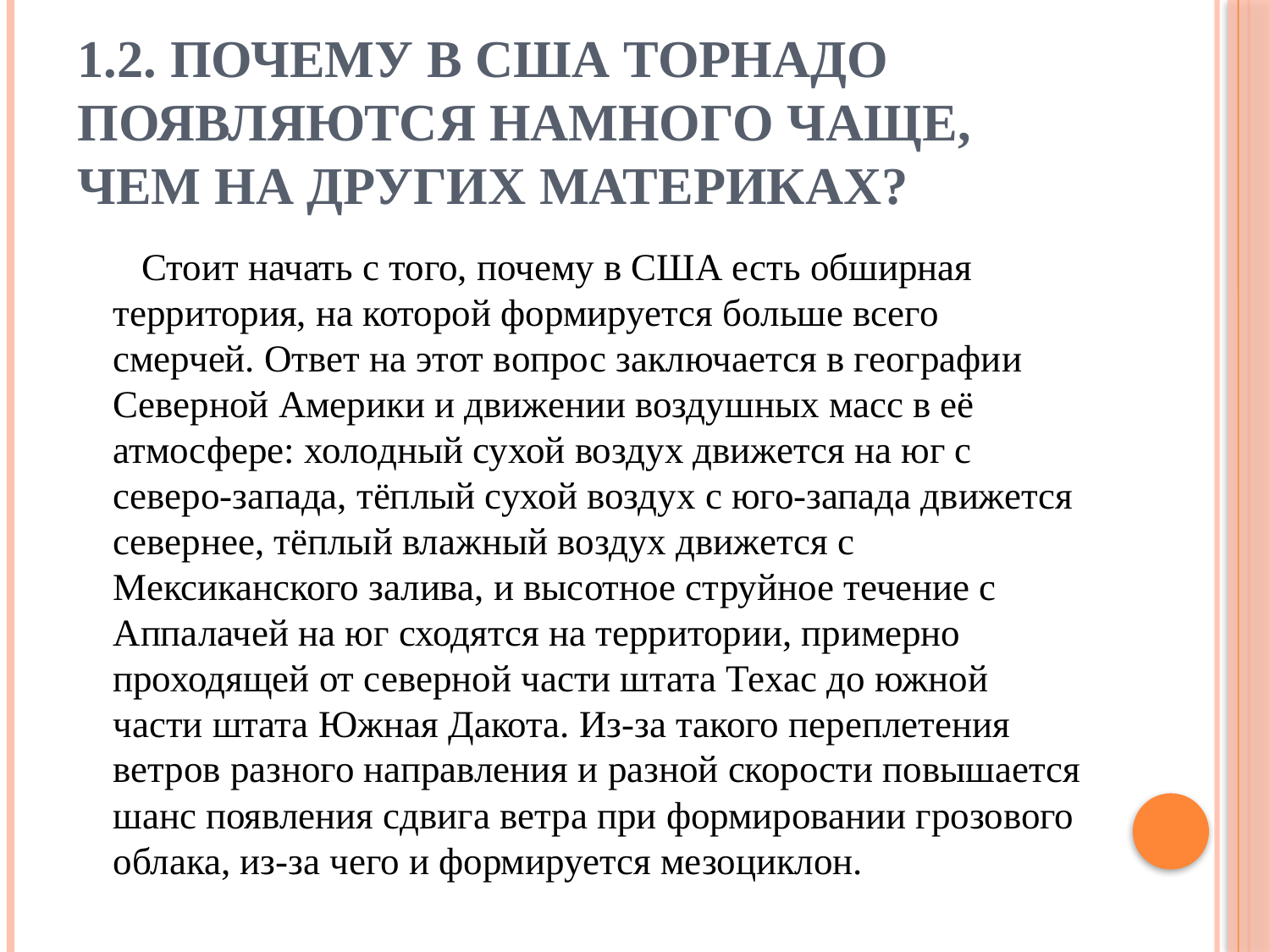

# 1.2. Почему в США торнадо появляются намного чаще, чем на других материках?
	   Стоит начать с того, почему в США есть обширная территория, на которой формируется больше всего смерчей. Ответ на этот вопрос заключается в географии Северной Америки и движении воздушных масс в её атмосфере: холодный сухой воздух движется на юг с северо-запада, тёплый сухой воздух с юго-запада движется севернее, тёплый влажный воздух движется с Мексиканского залива, и высотное струйное течение с Аппалачей на юг сходятся на территории, примерно проходящей от северной части штата Техас до южной части штата Южная Дакота. Из-за такого переплетения ветров разного направления и разной скорости повышается шанс появления сдвига ветра при формировании грозового облака, из-за чего и формируется мезоциклон.